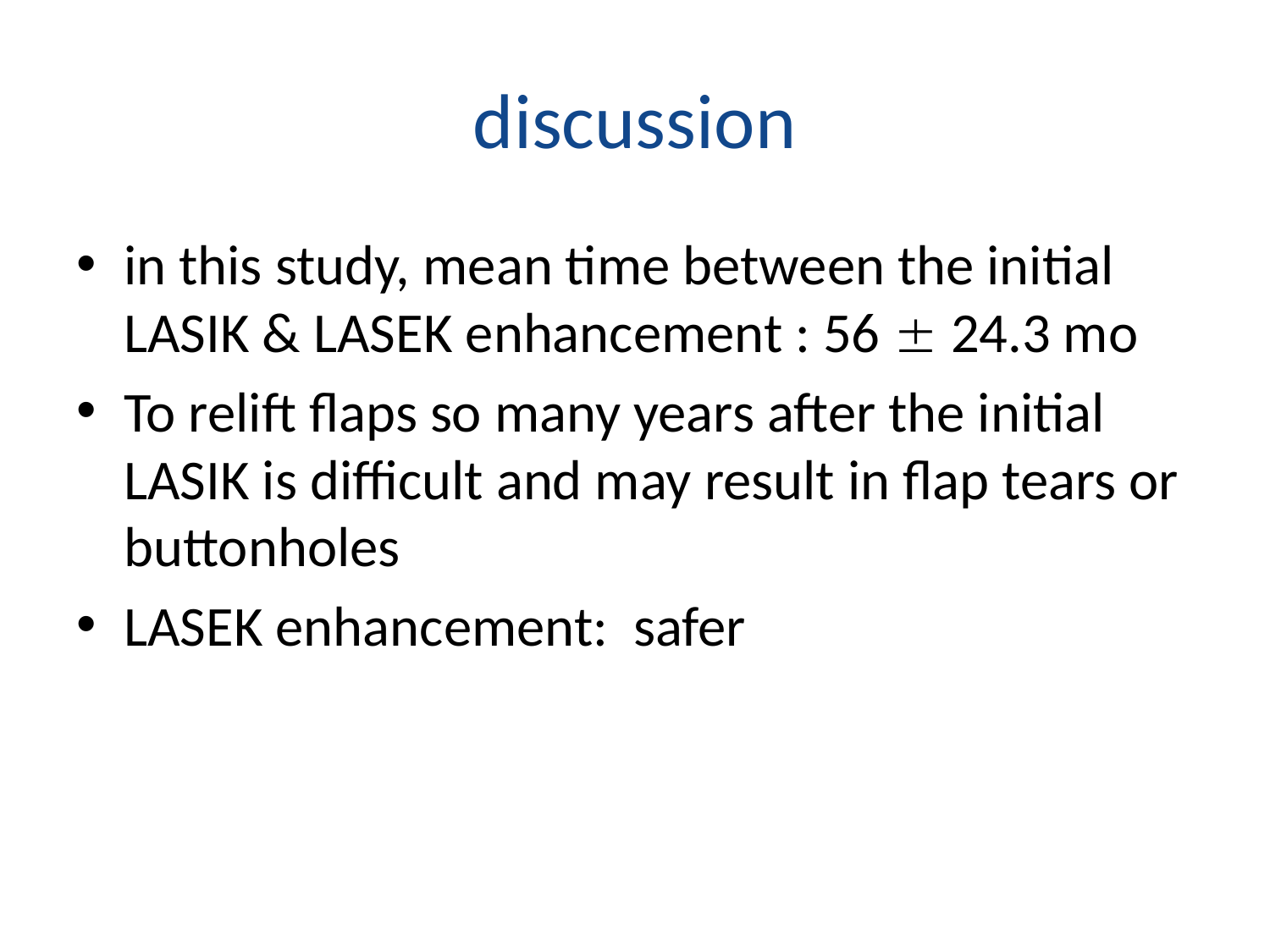

# discussion
in this study, mean time between the initial LASIK & LASEK enhancement : 56 ± 24.3 mo
To relift flaps so many years after the initial LASIK is difficult and may result in flap tears or buttonholes
LASEK enhancement:  safer